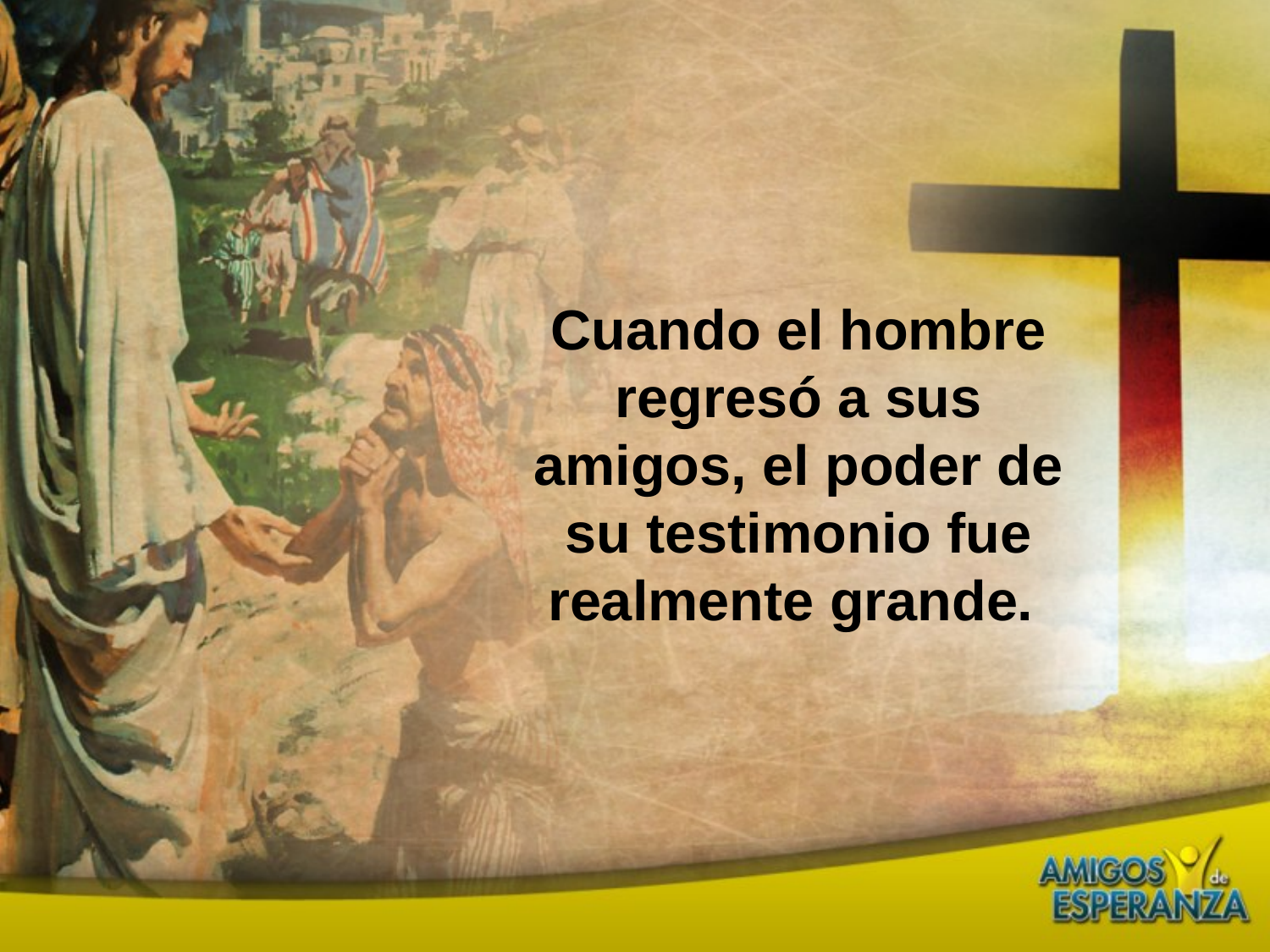

Cuando el hombre regresó a sus amigos, el poder de su testimonio fue realmente grande.